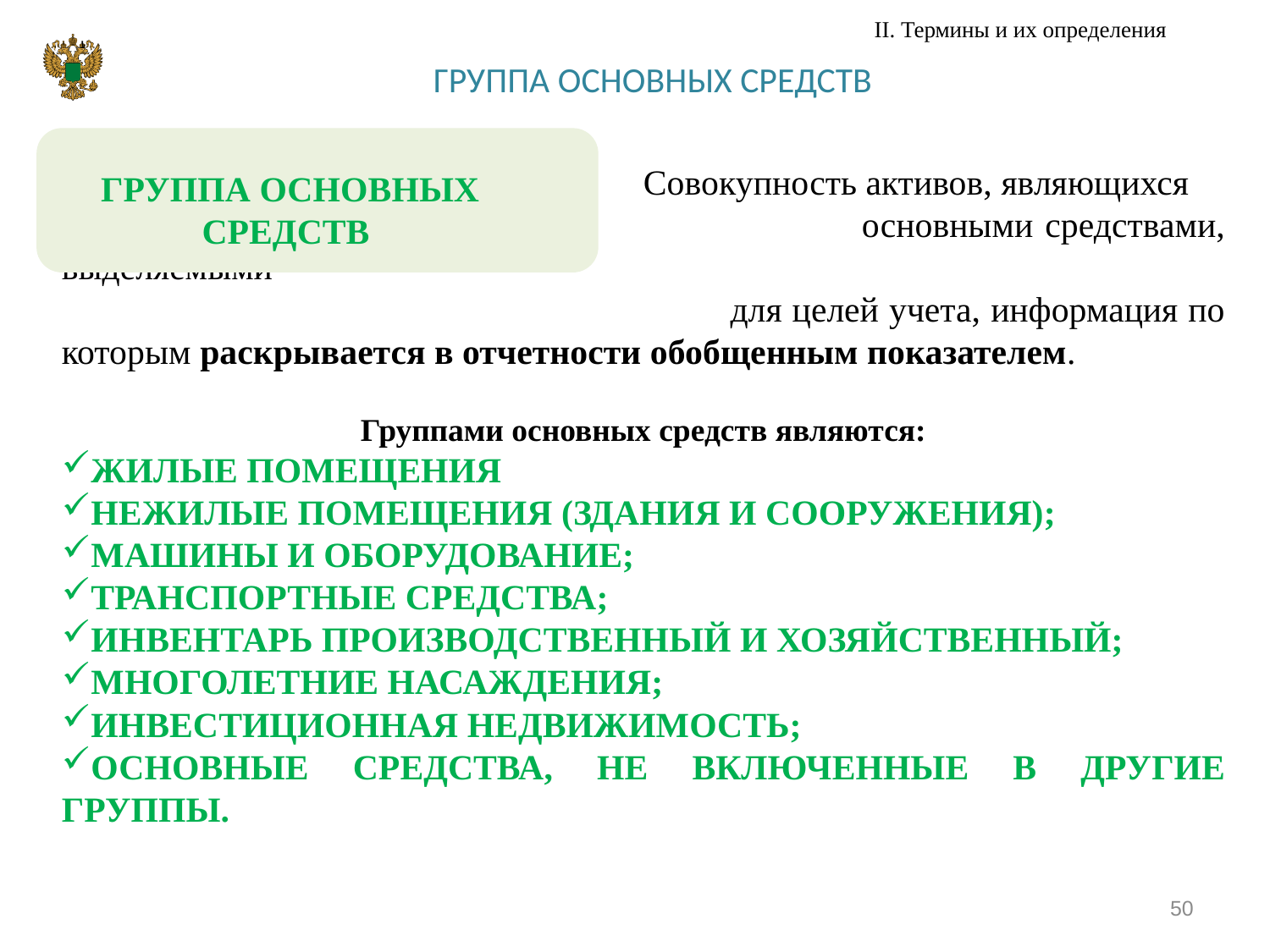

II. Термины и их определения
# ГРУППА ОСНОВНЫХ СРЕДСТВ

ГРУППА ОСНОВНЫХ СРЕДСТВ
                                                           -            Совокупность активов, являющихся
                                                                  основными средствами, выделяемыми
                                                                 для целей учета, информация по которым раскрывается в отчетности обобщенным показателем.

Группами основных средств являются:
ЖИЛЫЕ ПОМЕЩЕНИЯ
НЕЖИЛЫЕ ПОМЕЩЕНИЯ (ЗДАНИЯ И СООРУЖЕНИЯ);
МАШИНЫ И ОБОРУДОВАНИЕ;
ТРАНСПОРТНЫЕ СРЕДСТВА;
ИНВЕНТАРЬ ПРОИЗВОДСТВЕННЫЙ И ХОЗЯЙСТВЕННЫЙ;
МНОГОЛЕТНИЕ НАСАЖДЕНИЯ;
ИНВЕСТИЦИОННАЯ НЕДВИЖИМОСТЬ;
ОСНОВНЫЕ СРЕДСТВА, НЕ ВКЛЮЧЕННЫЕ В ДРУГИЕ ГРУППЫ.

50